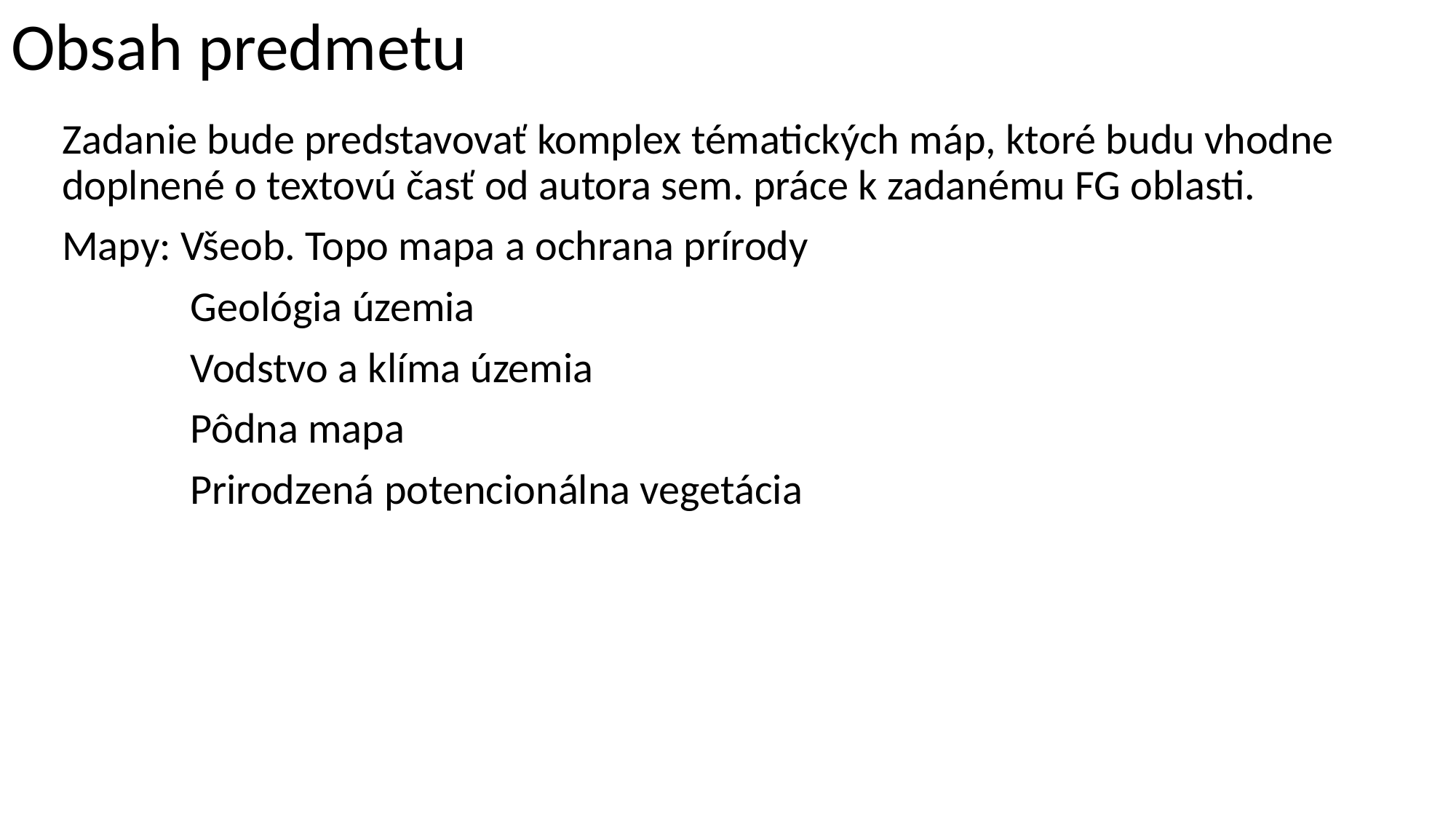

# Obsah predmetu
Zadanie bude predstavovať komplex tématických máp, ktoré budu vhodne doplnené o textovú časť od autora sem. práce k zadanému FG oblasti.
Mapy: Všeob. Topo mapa a ochrana prírody
	  Geológia územia
	  Vodstvo a klíma územia
	  Pôdna mapa
	  Prirodzená potencionálna vegetácia